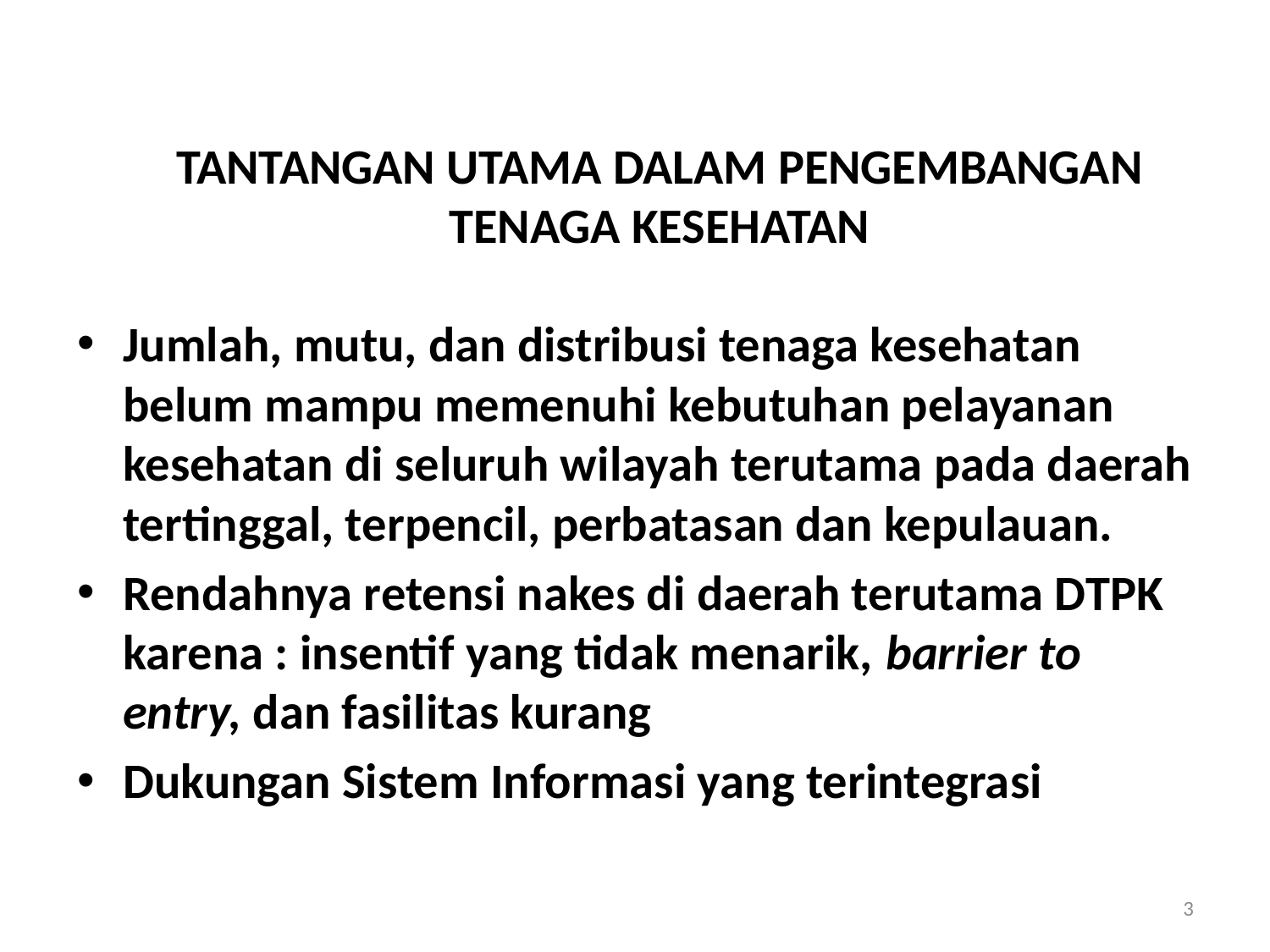

# TANTANGAN UTAMA DALAM PENGEMBANGAN TENAGA KESEHATAN
Jumlah, mutu, dan distribusi tenaga kesehatan belum mampu memenuhi kebutuhan pelayanan kesehatan di seluruh wilayah terutama pada daerah tertinggal, terpencil, perbatasan dan kepulauan.
Rendahnya retensi nakes di daerah terutama DTPK  karena : insentif yang tidak menarik, barrier to entry, dan fasilitas kurang
Dukungan Sistem Informasi yang terintegrasi
3